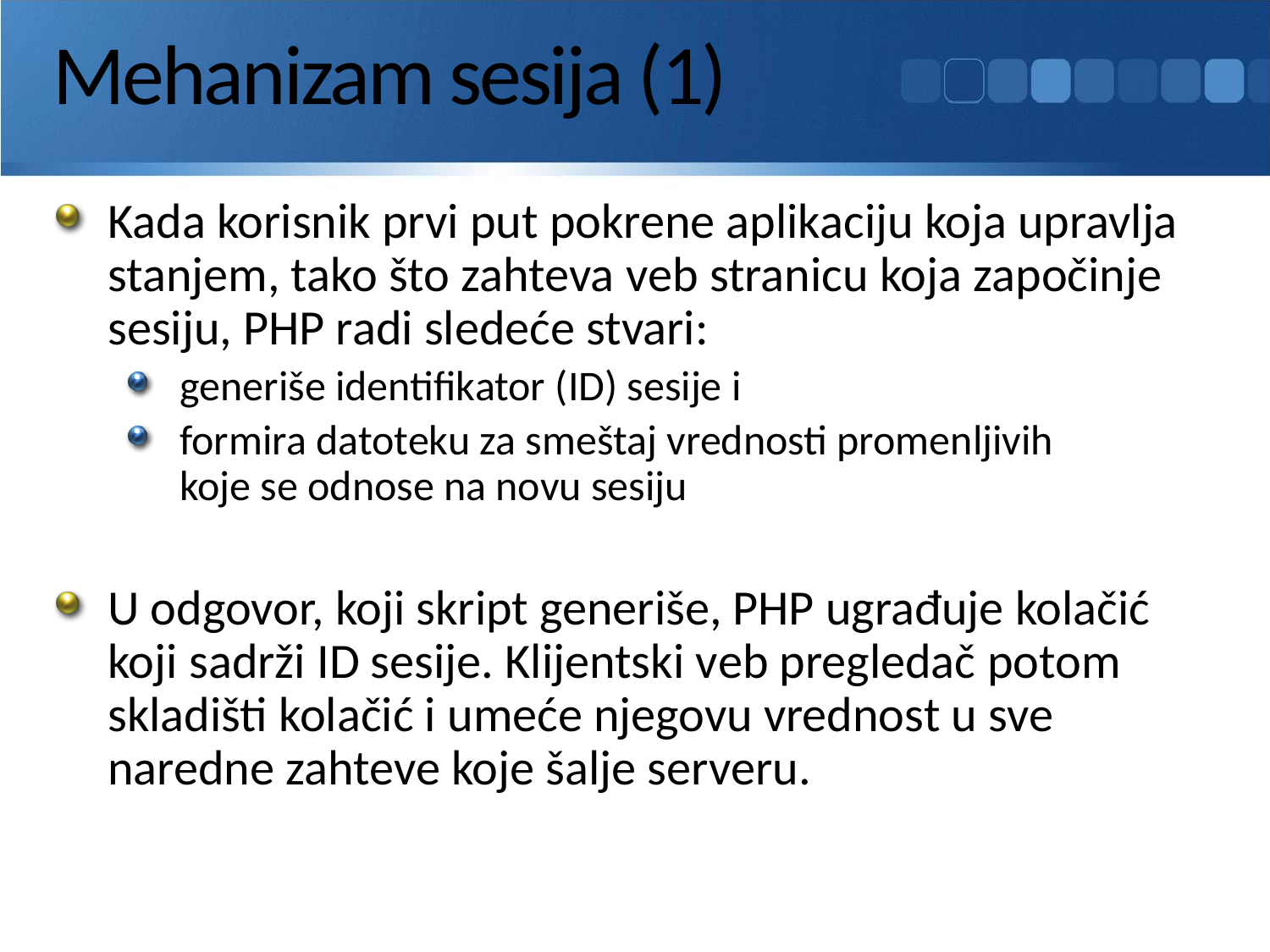

# Mehanizam sesija (1)
Kada korisnik prvi put pokrene aplikaciju koja upravlja stanjem, tako što zahteva veb stranicu koja započinje sesiju, PHP radi sledeće stvari:
generiše identifikator (ID) sesije i
formira datoteku za smeštaj vrednosti promenljivih
koje se odnose na novu sesiju

U odgovor, koji skript generiše, PHP ugrađuje kolačić koji sadrži ID sesije. Klijentski veb pregledač potom skladišti kolačić i umeće njegovu vrednost u sve naredne zahteve koje šalje serveru.